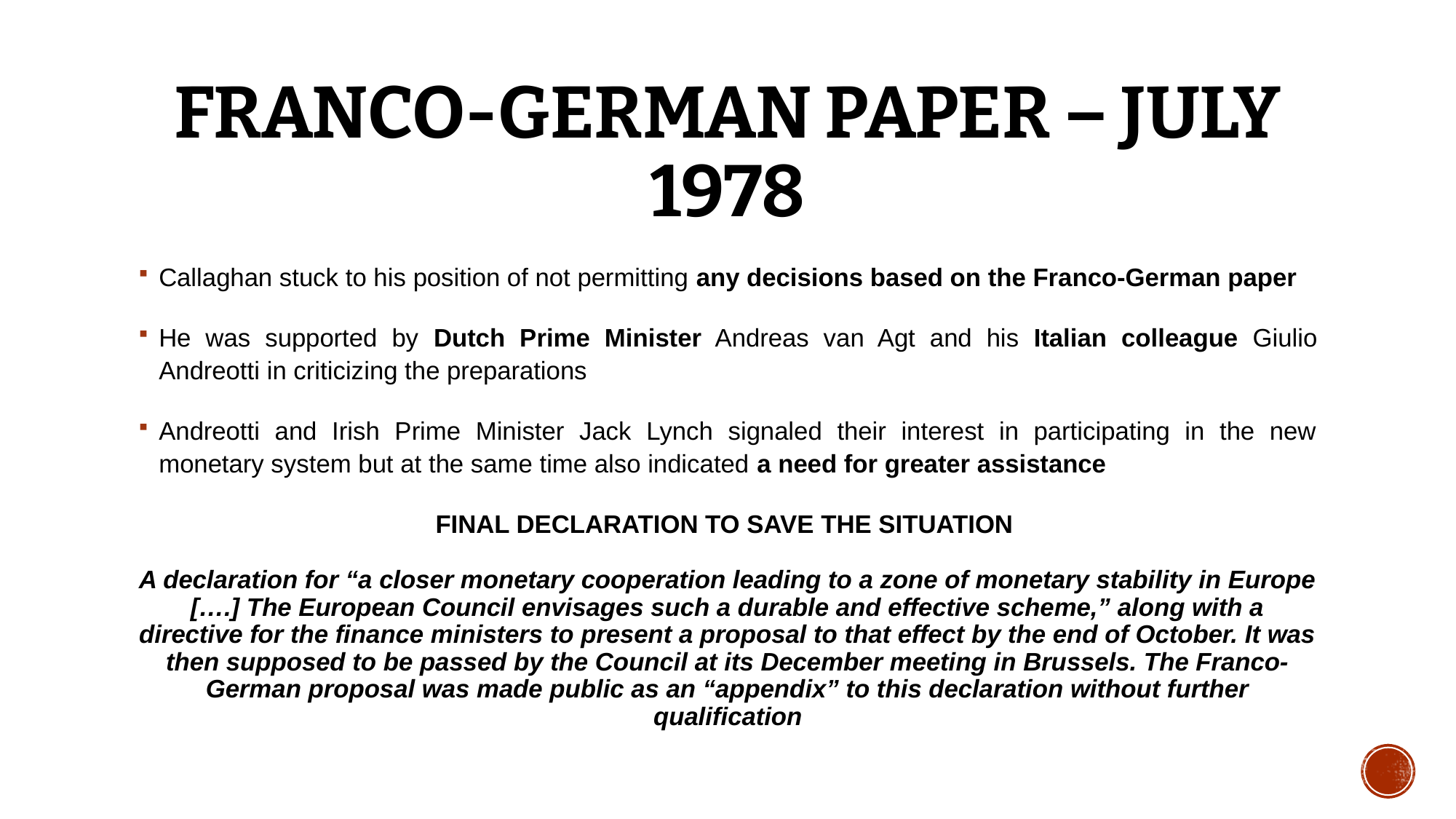

# FRANCO-GERMAN PAPER – JULY 1978
Callaghan stuck to his position of not permitting any decisions based on the Franco-German paper
He was supported by Dutch Prime Minister Andreas van Agt and his Italian colleague Giulio Andreotti in criticizing the preparations
Andreotti and Irish Prime Minister Jack Lynch signaled their interest in participating in the new monetary system but at the same time also indicated a need for greater assistance
FINAL DECLARATION TO SAVE THE SITUATION
A declaration for “a closer monetary cooperation leading to a zone of monetary stability in Europe [….] The European Council envisages such a durable and effective scheme,” along with a directive for the finance ministers to present a proposal to that effect by the end of October. It was then supposed to be passed by the Council at its December meeting in Brussels. The Franco-German proposal was made public as an “appendix” to this declaration without further qualification